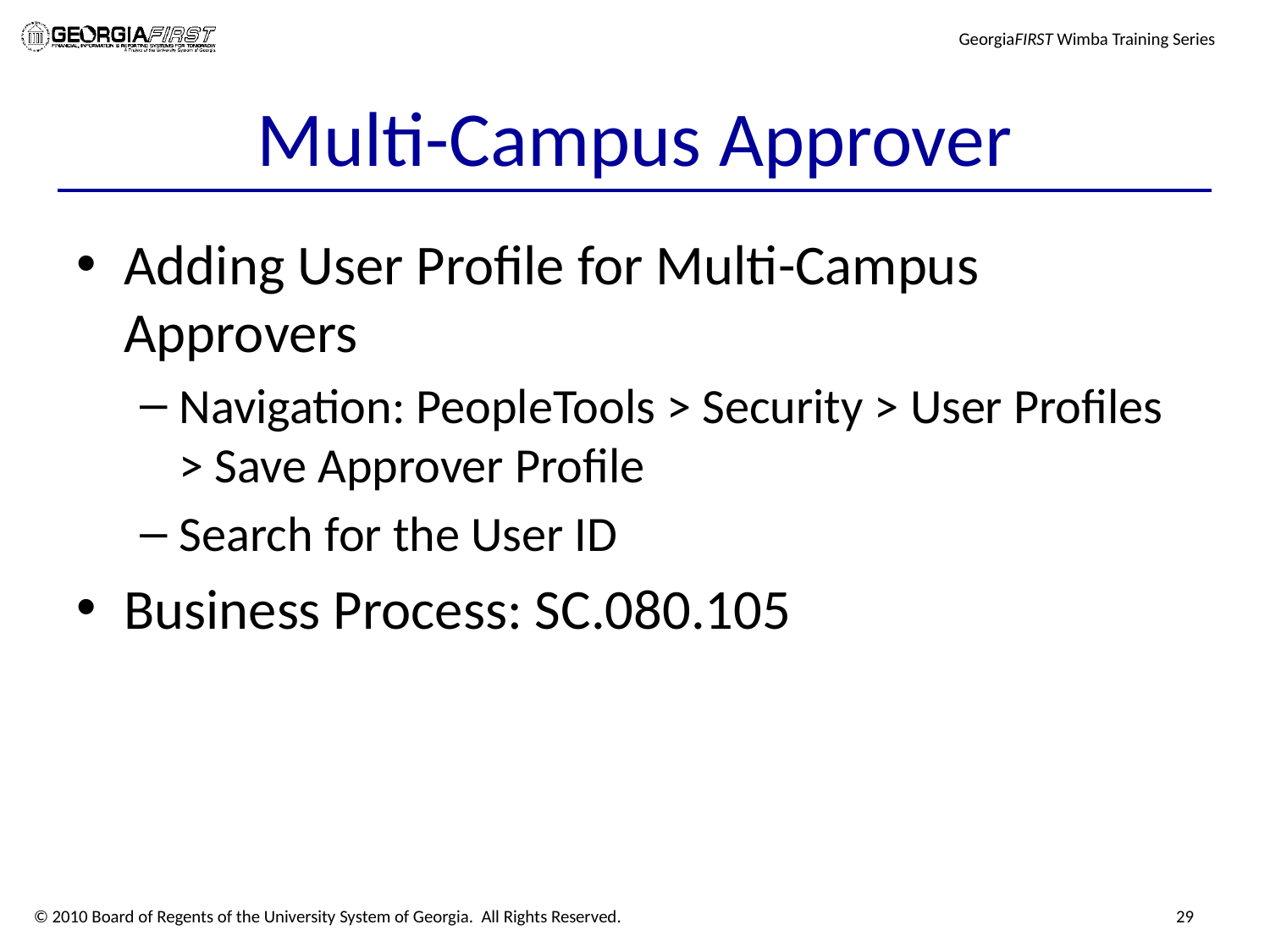

# Multi-Campus Approver
Adding User Profile for Multi-Campus Approvers
Navigation: PeopleTools > Security > User Profiles > Save Approver Profile
Search for the User ID
Business Process: SC.080.105